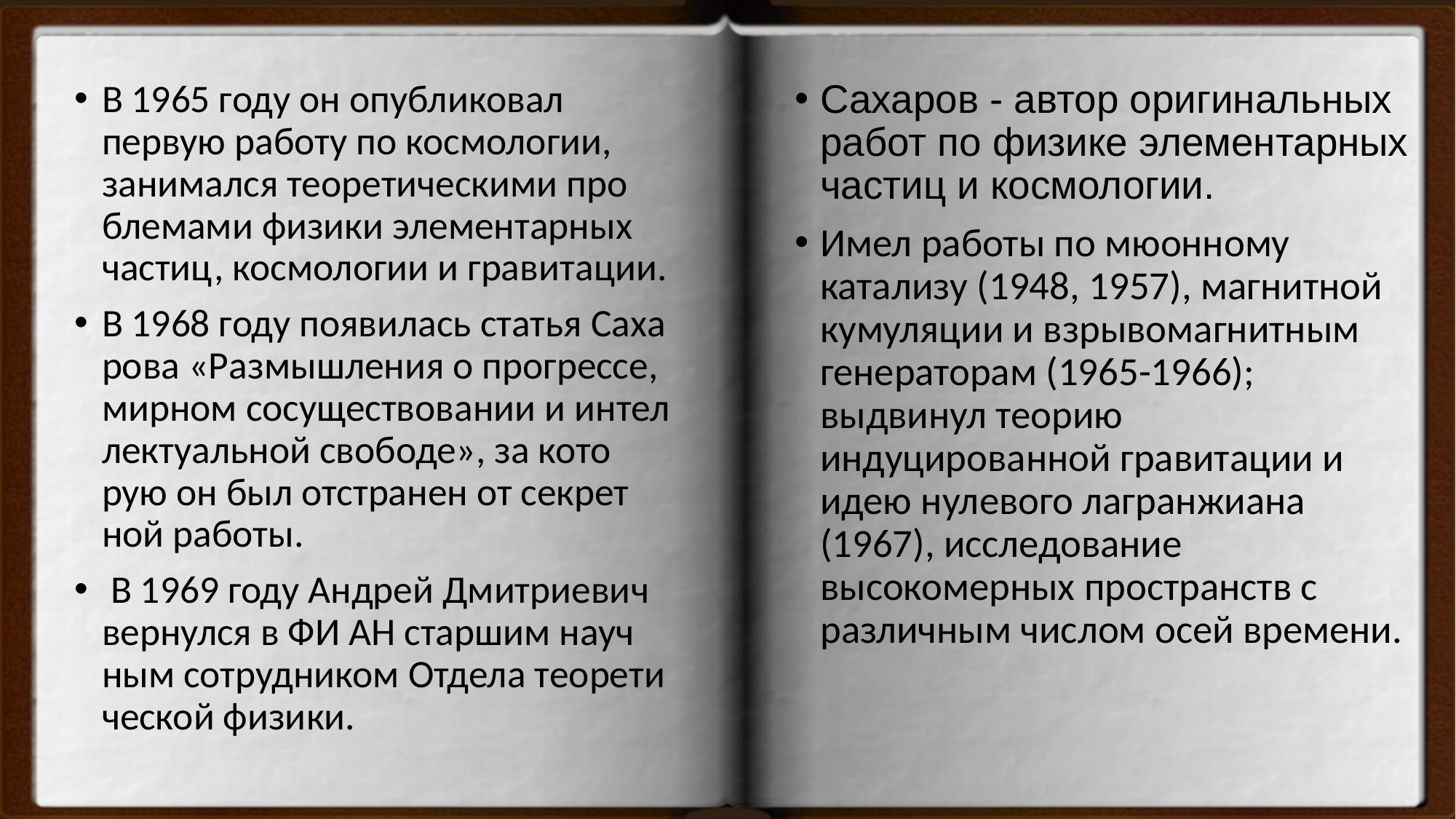

#
В 1965 году он опуб­ли­ко­вал первую работу по кос­мо­ло­гии, зани­мался тео­ре­ти­че­скими про­бле­мами физики эле­мен­тар­ных частиц, кос­мо­ло­гии и гра­ви­та­ции.
В 1968 году появи­лась ста­тья Саха­рова «Раз­мыш­ле­ния о про­грессе, мир­ном сосу­ще­ство­ва­нии и интел­лек­ту­аль­ной сво­боде», за кото­рую он был отстра­нен от сек­рет­ной работы.
 В 1969 году Андрей Дмит­ри­е­вич вер­нулся в ФИ АН стар­шим науч­ным сотруд­ни­ком Отдела тео­ре­ти­че­ской физики.
Сахаров - автор оригинальных работ по физике элементарных частиц и космологии.
Имел работы по мюонному катализу (1948, 1957), магнитной кумуляции и взрывомагнитным генераторам (1965-1966); выдвинул теорию индуцированной гравитации и идею нулевого лагранжиана (1967), исследование высокомерных пространств с различным числом осей времени.